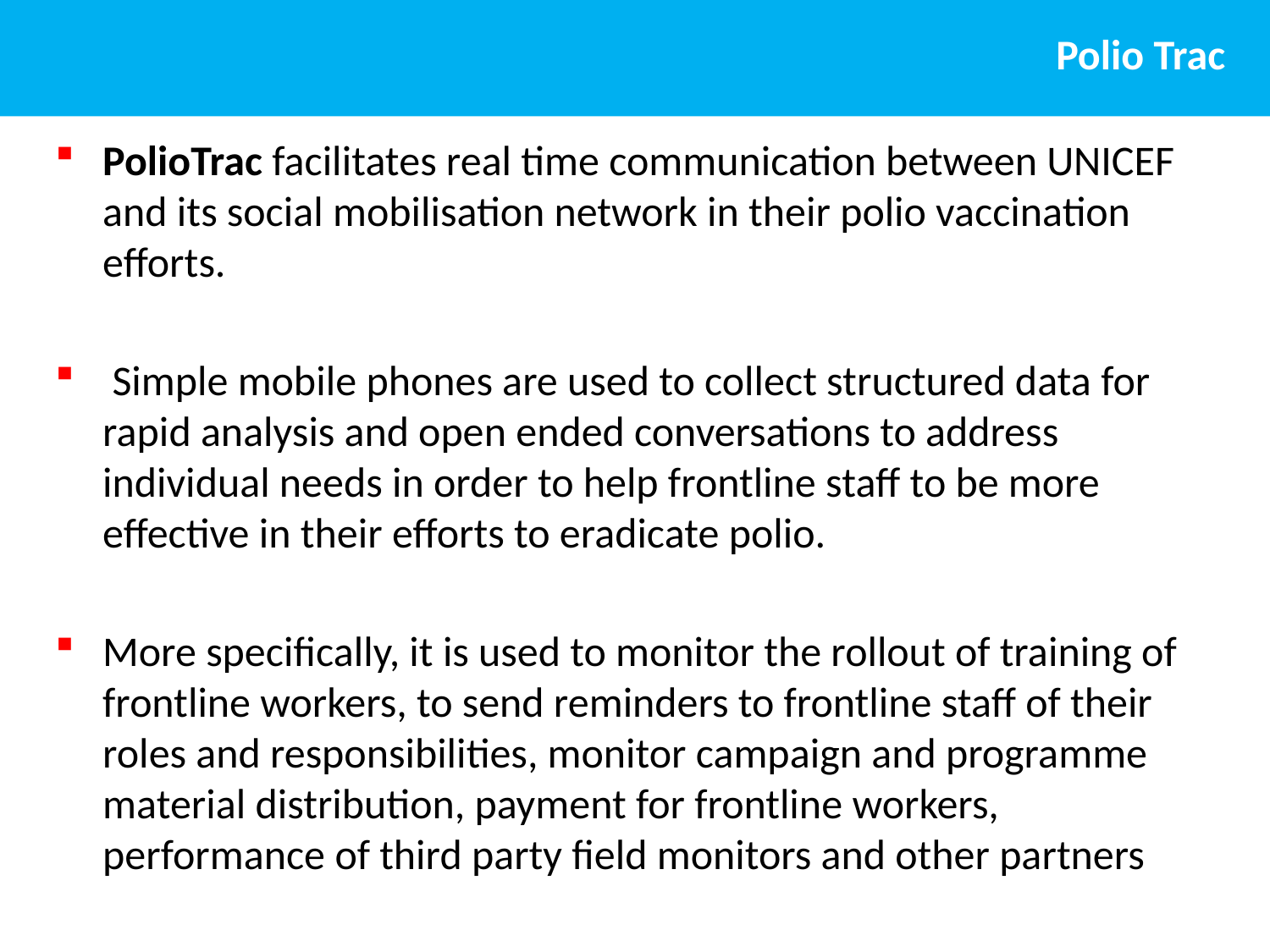

# Polio Trac
PolioTrac facilitates real time communication between UNICEF and its social mobilisation network in their polio vaccination efforts.

 Simple mobile phones are used to collect structured data for rapid analysis and open ended conversations to address individual needs in order to help frontline staff to be more effective in their efforts to eradicate polio.

More specifically, it is used to monitor the rollout of training of frontline workers, to send reminders to frontline staff of their roles and responsibilities, monitor campaign and programme material distribution, payment for frontline workers, performance of third party field monitors and other partners